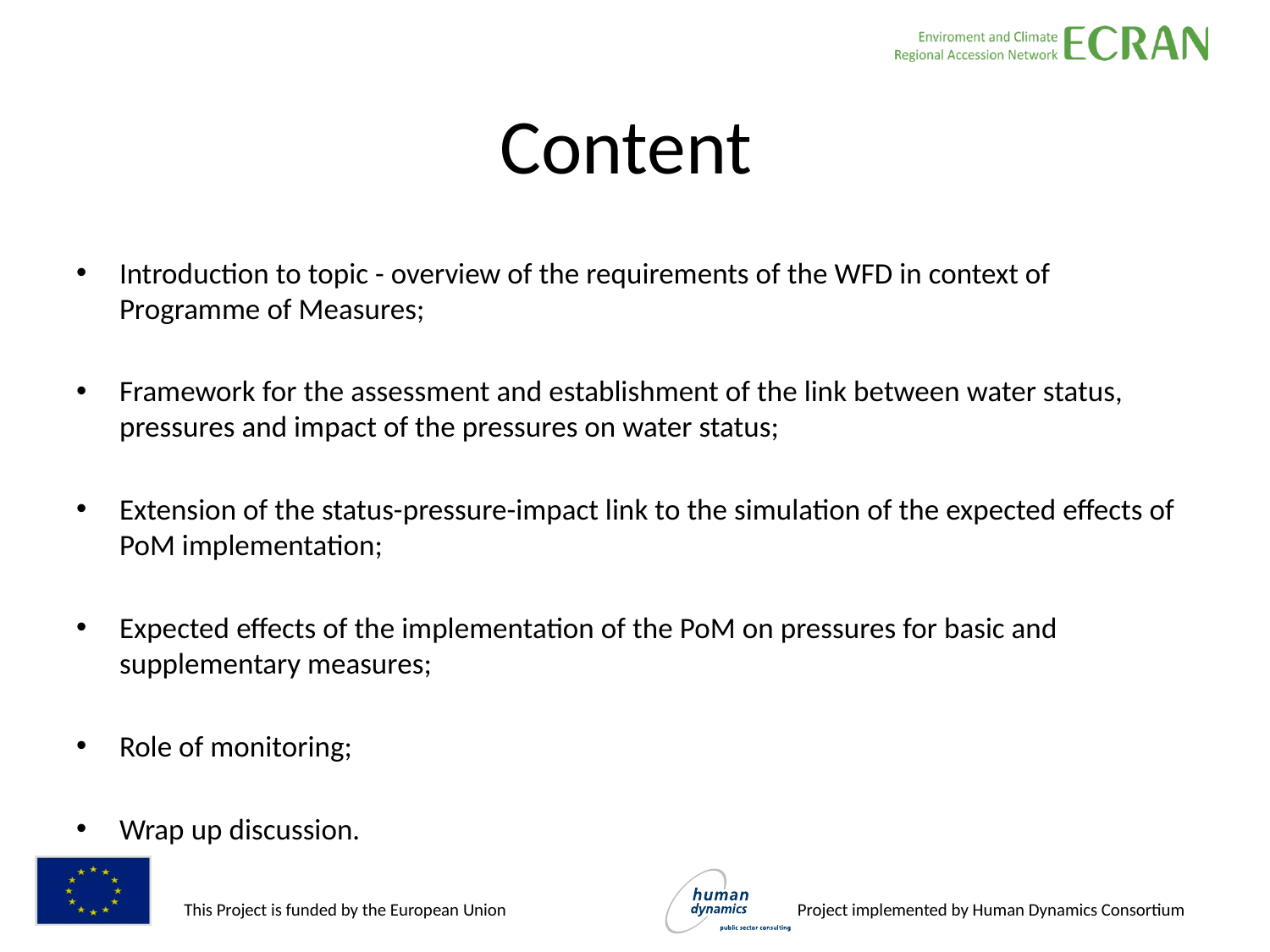

# Content
Introduction to topic - overview of the requirements of the WFD in context of Programme of Measures;

Framework for the assessment and establishment of the link between water status, pressures and impact of the pressures on water status;

Extension of the status-pressure-impact link to the simulation of the expected effects of PoM implementation;

Expected effects of the implementation of the PoM on pressures for basic and supplementary measures;

Role of monitoring;

Wrap up discussion.